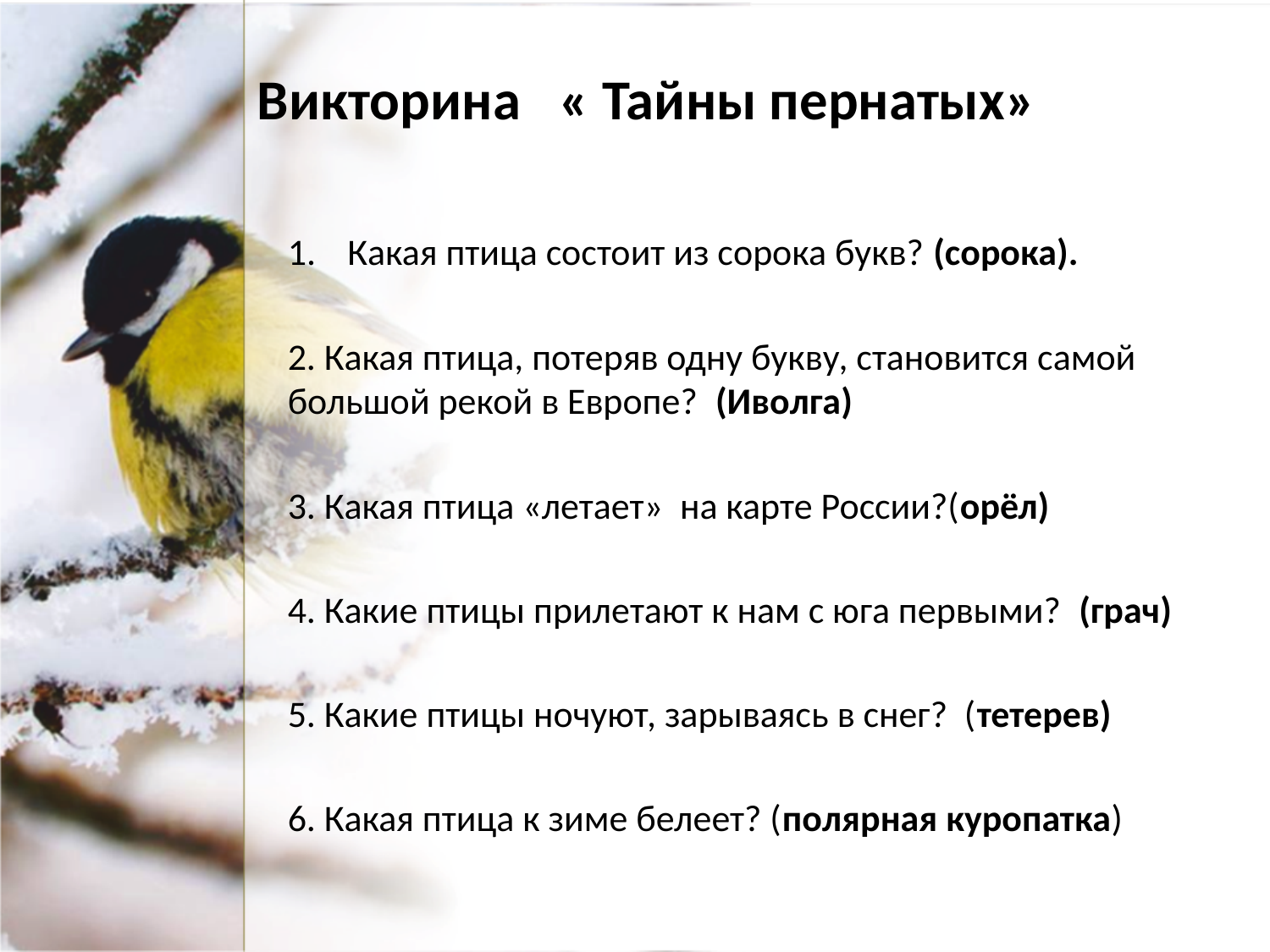

Викторина   « Тайны пернатых»
Какая птица состоит из сорока букв? (сорока).

2. Какая птица, потеряв одну букву, становится самой  большой рекой в Европе?  (Иволга)

3. Какая птица «летает»  на карте России?(орёл)

4. Какие птицы прилетают к нам с юга первыми?  (грач)

5. Какие птицы ночуют, зарываясь в снег?  (тетерев)

6. Какая птица к зиме белеет? (полярная куропатка)